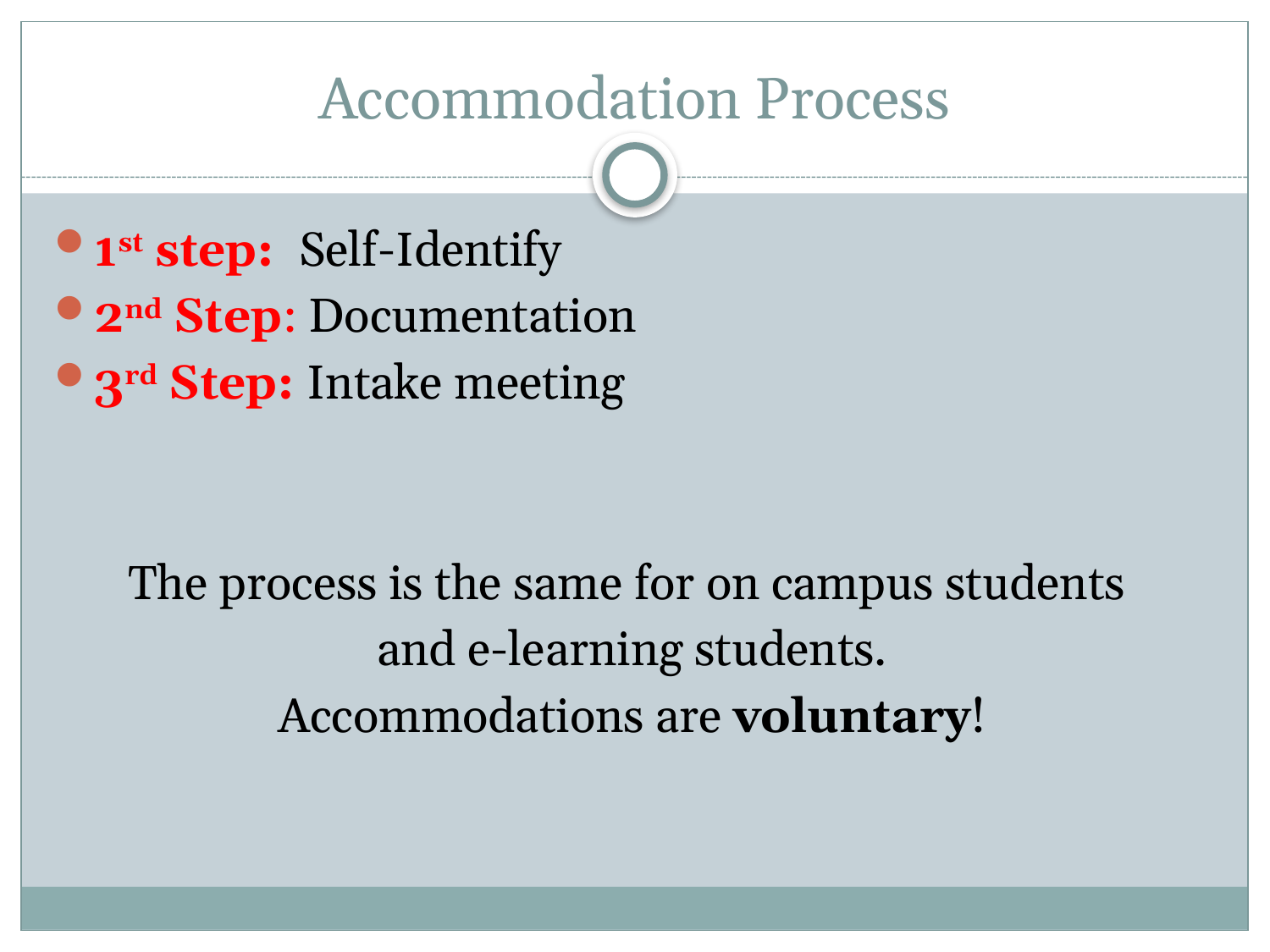

# Accommodation Process
1st step:  Self-Identify
2nd Step: Documentation
3rd Step: Intake meeting

The process is the same for on campus students
and e-learning students.
Accommodations are voluntary!